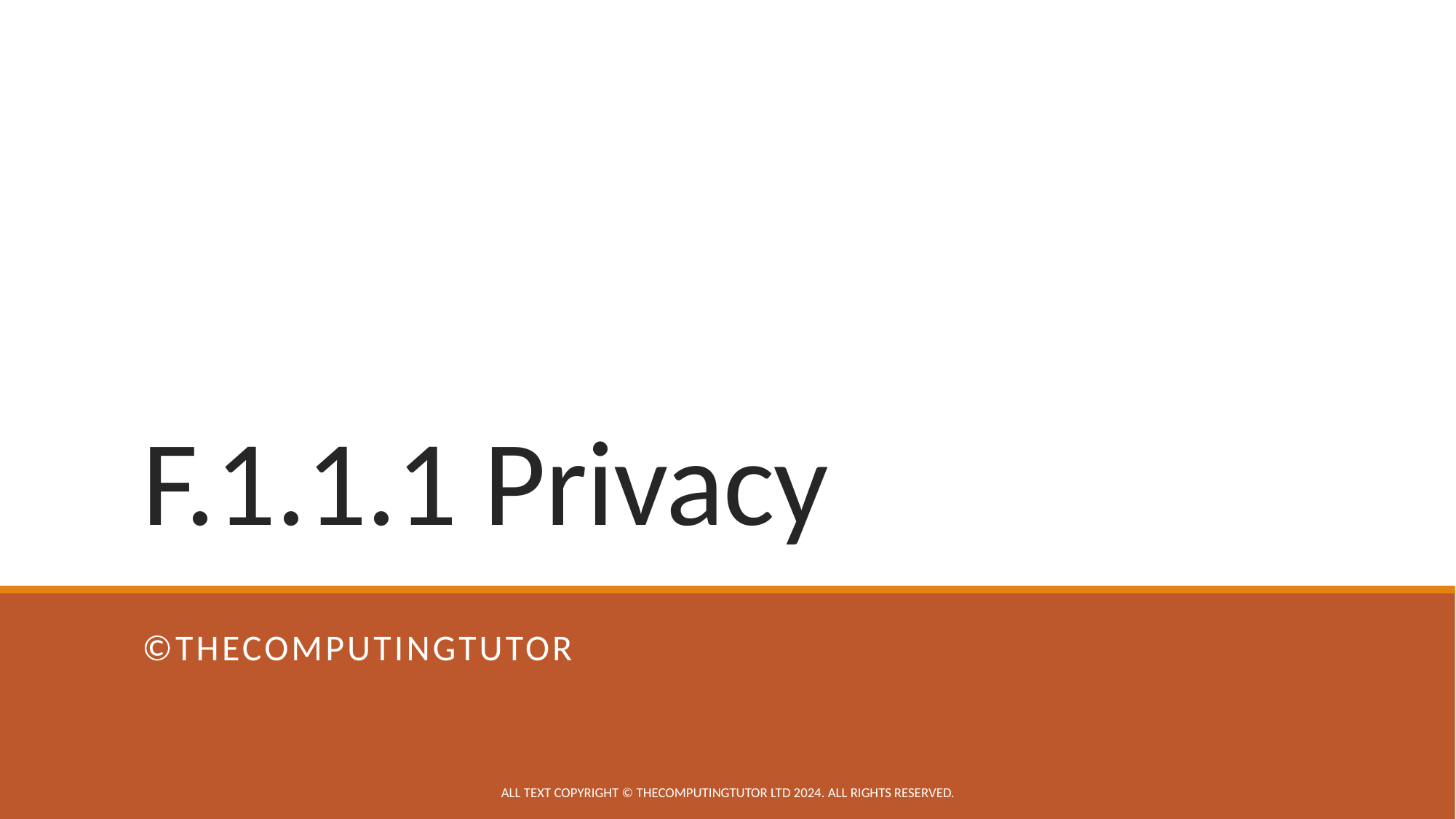

# F.1.1.1 Privacy

©TheComputingTutor

All text copyright © TheComputingTutor Ltd 2024. All rights Reserved.